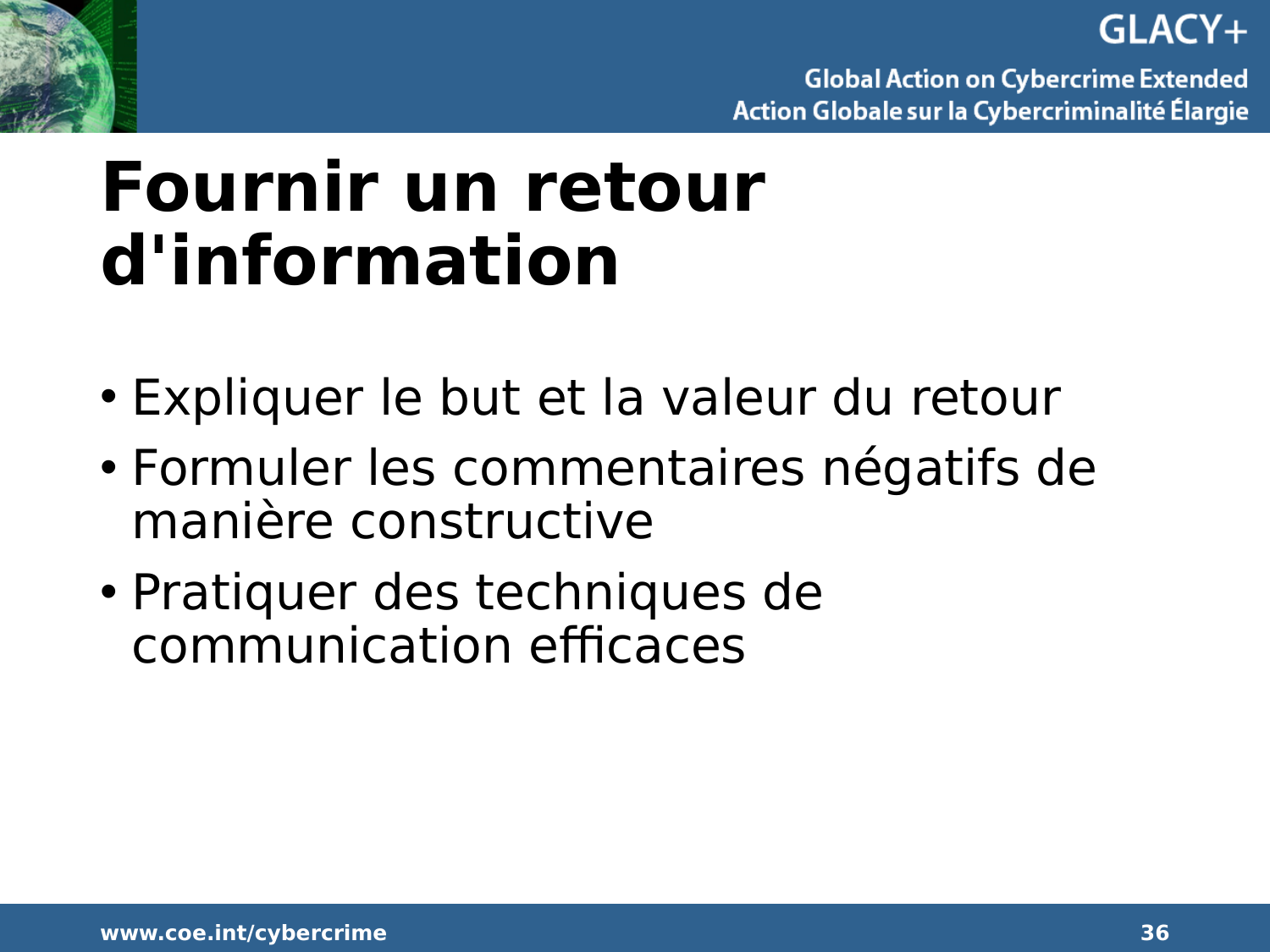

# Fournir un retour d'information
Expliquer le but et la valeur du retour
Formuler les commentaires négatifs de manière constructive
Pratiquer des techniques de communication efficaces
www.coe.int/cybercrime
36